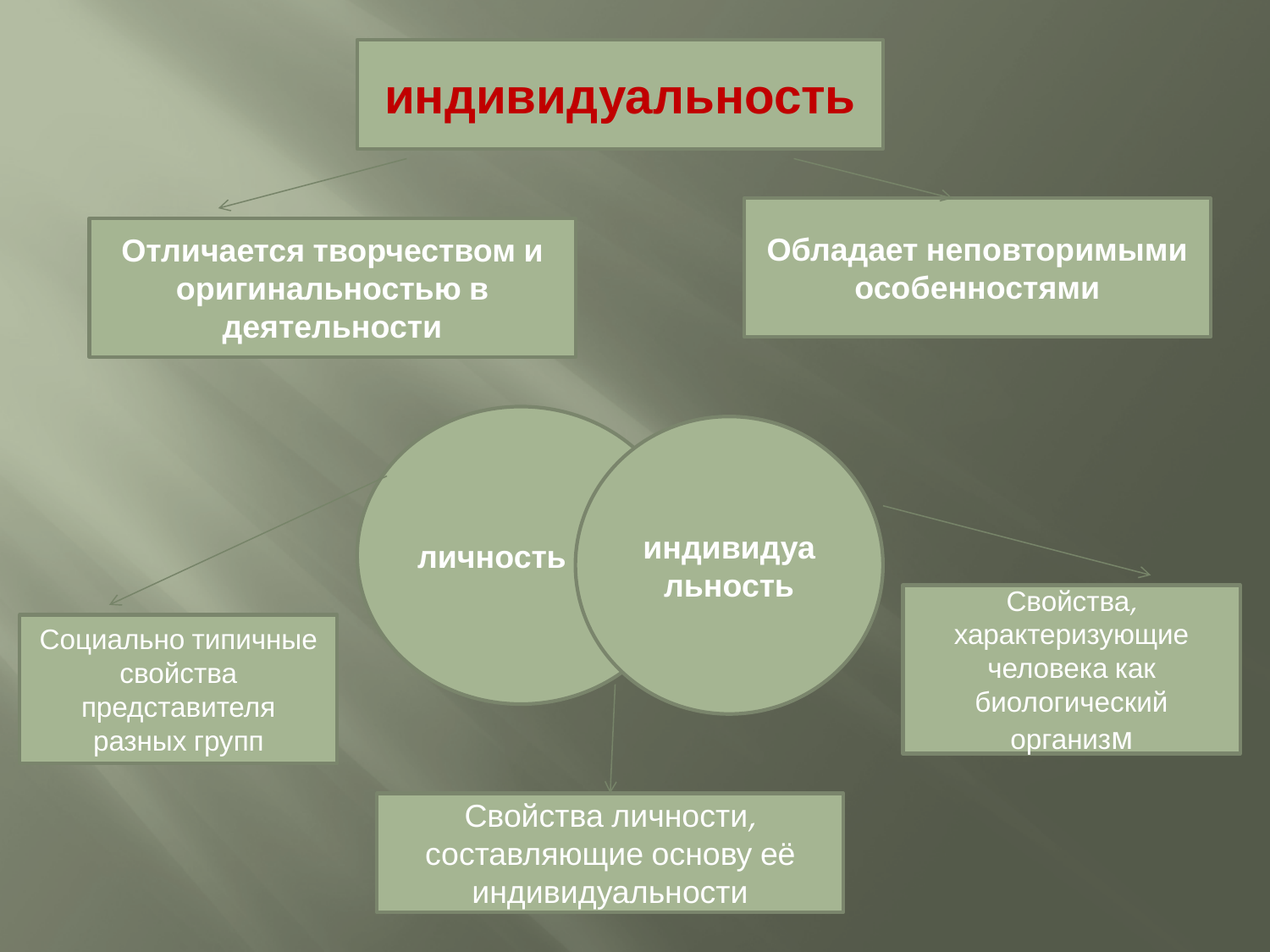

индивидуальность
Обладает неповторимыми особенностями
Отличается творчеством и оригинальностью в деятельности
личность
индивидуальность
Свойства, характеризующие человека как биологический организм
Социально типичные свойства представителя разных групп
Свойства личности, составляющие основу её индивидуальности